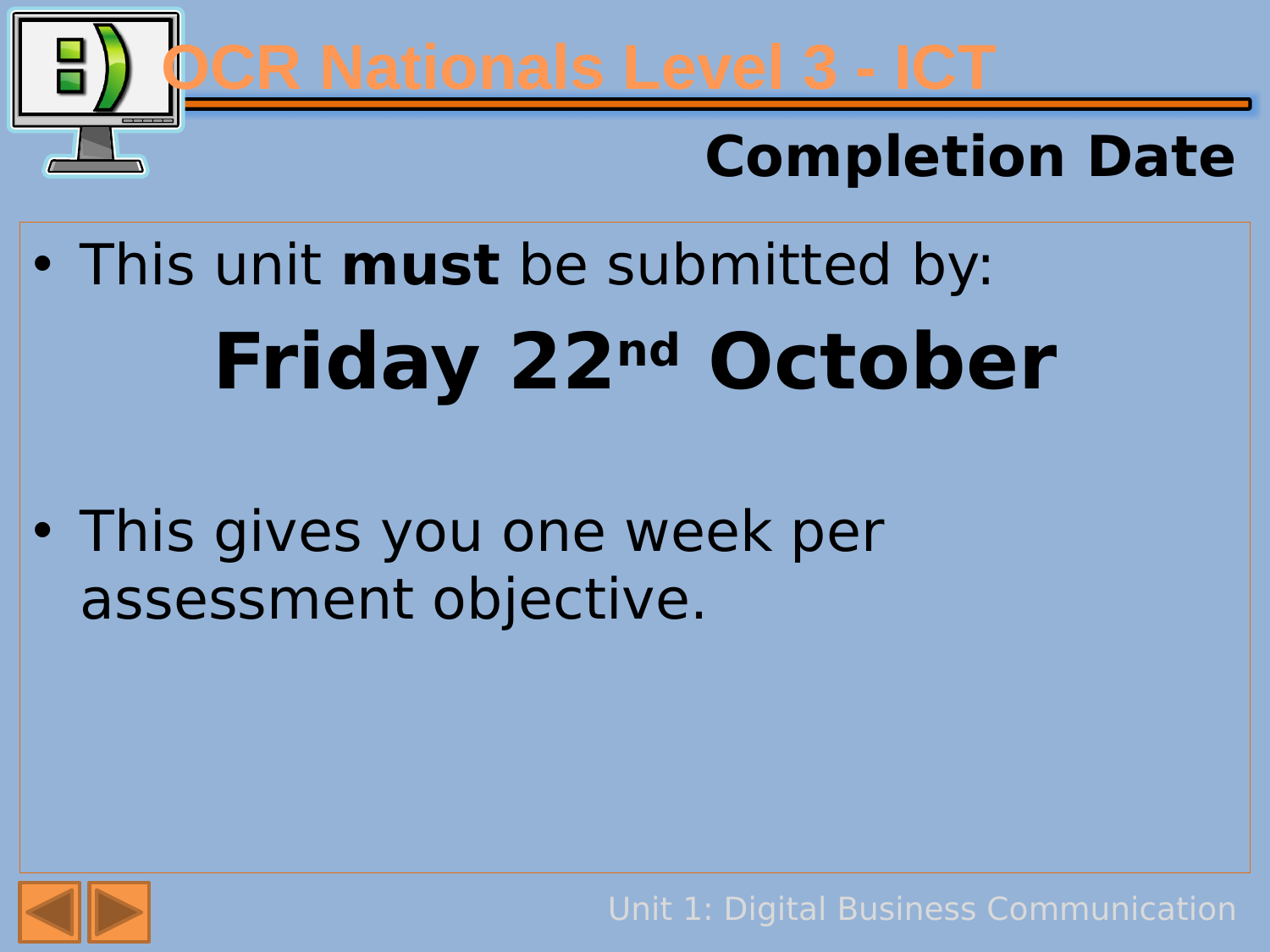

# Completion Date
This unit must be submitted by:
Friday 22nd October

This gives you one week per assessment objective.